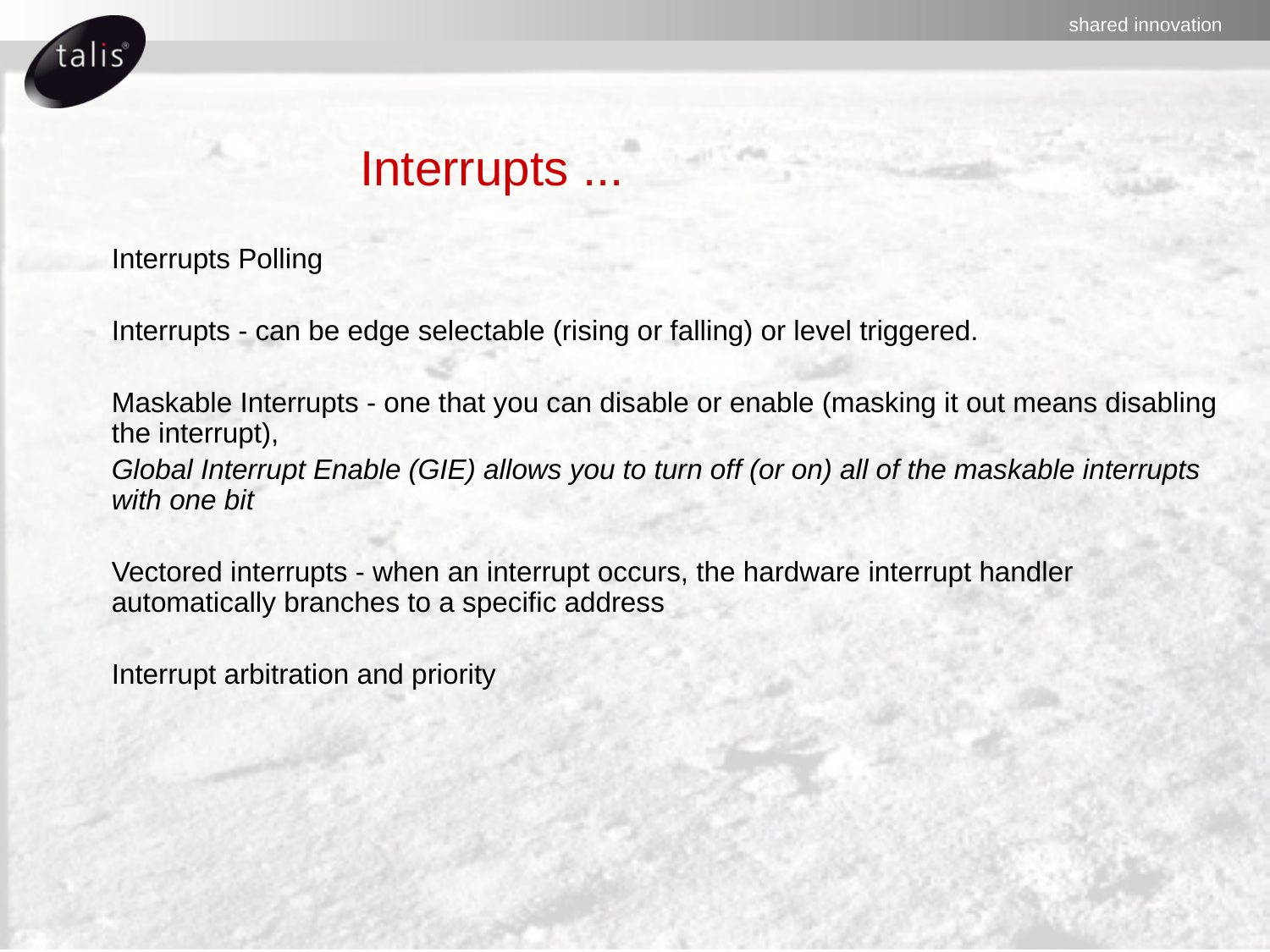

# Interrupts ...
Interrupts Polling

Interrupts - can be edge selectable (rising or falling) or level triggered.

Maskable Interrupts - one that you can disable or enable (masking it out means disabling the interrupt),
Global Interrupt Enable (GIE) allows you to turn off (or on) all of the maskable interrupts with one bit

Vectored interrupts - when an interrupt occurs, the hardware interrupt handler automatically branches to a specific address

Interrupt arbitration and priority